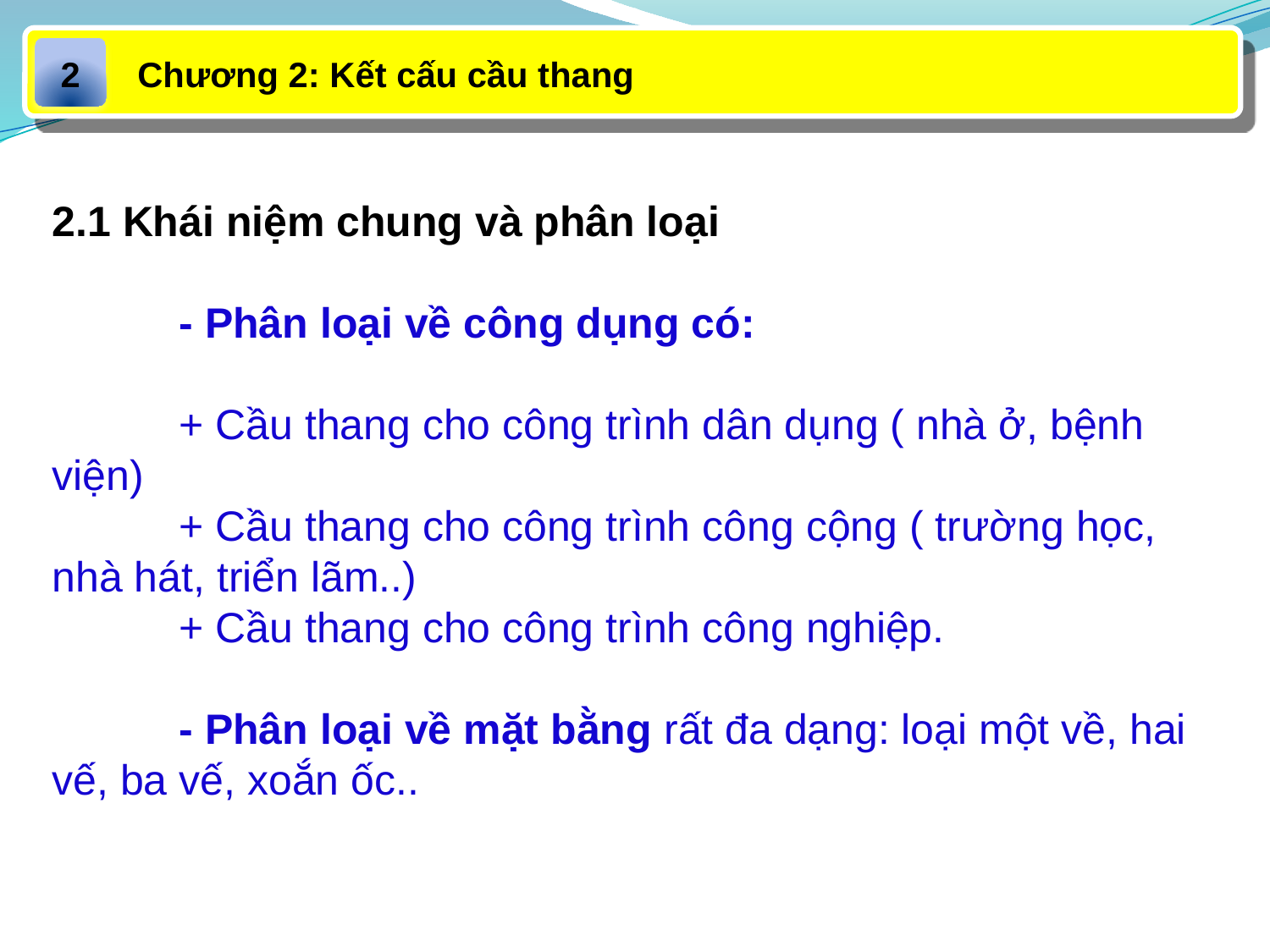

Chương 2: Kết cấu cầu thang

2

2.1 Khái niệm chung và phân loại

	- Phân loại về công dụng có:

	+ Cầu thang cho công trình dân dụng ( nhà ở, bệnh viện)
	+ Cầu thang cho công trình công cộng ( trường học, nhà hát, triển lãm..)
	+ Cầu thang cho công trình công nghiệp.

	- Phân loại về mặt bằng rất đa dạng: loại một về, hai vế, ba vế, xoắn ốc..